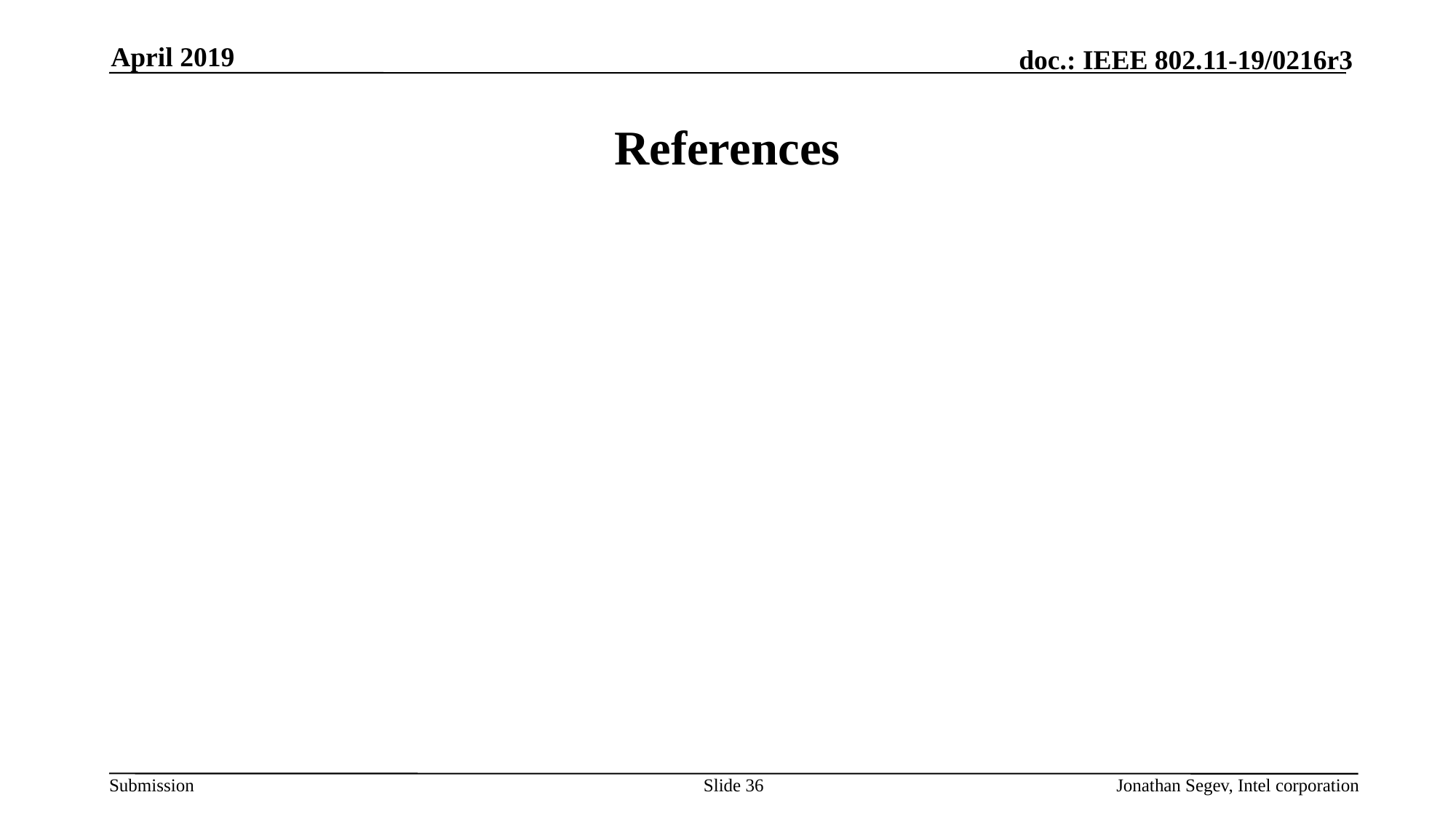

April 2019
# References

Slide 36
Jonathan Segev, Intel corporation